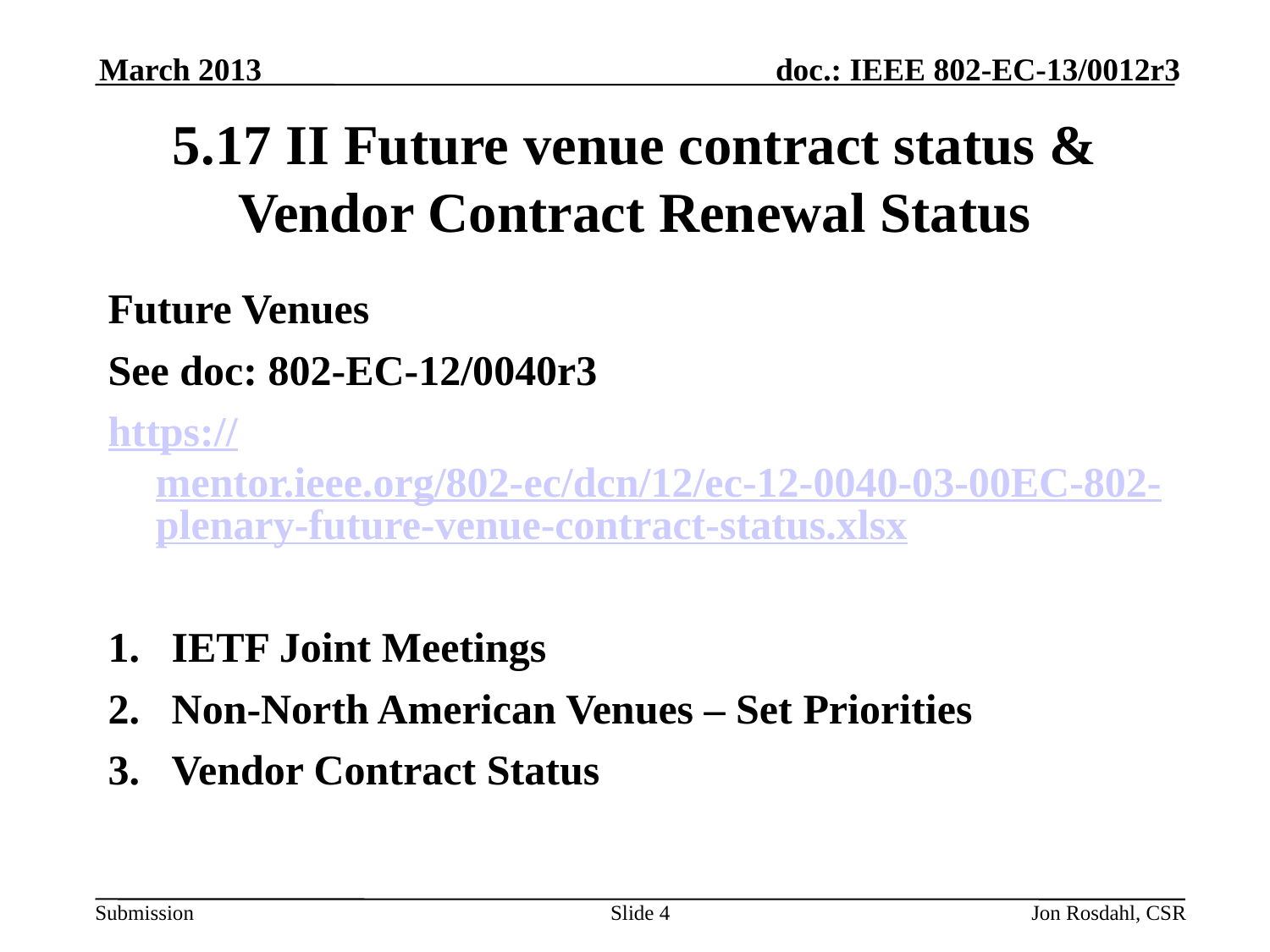

March 2013
# 5.17 II Future venue contract status & Vendor Contract Renewal Status
Future Venues
See doc: 802-EC-12/0040r3
https://mentor.ieee.org/802-ec/dcn/12/ec-12-0040-03-00EC-802-plenary-future-venue-contract-status.xlsx

IETF Joint Meetings
Non-North American Venues – Set Priorities
Vendor Contract Status
Slide 4
Jon Rosdahl, CSR